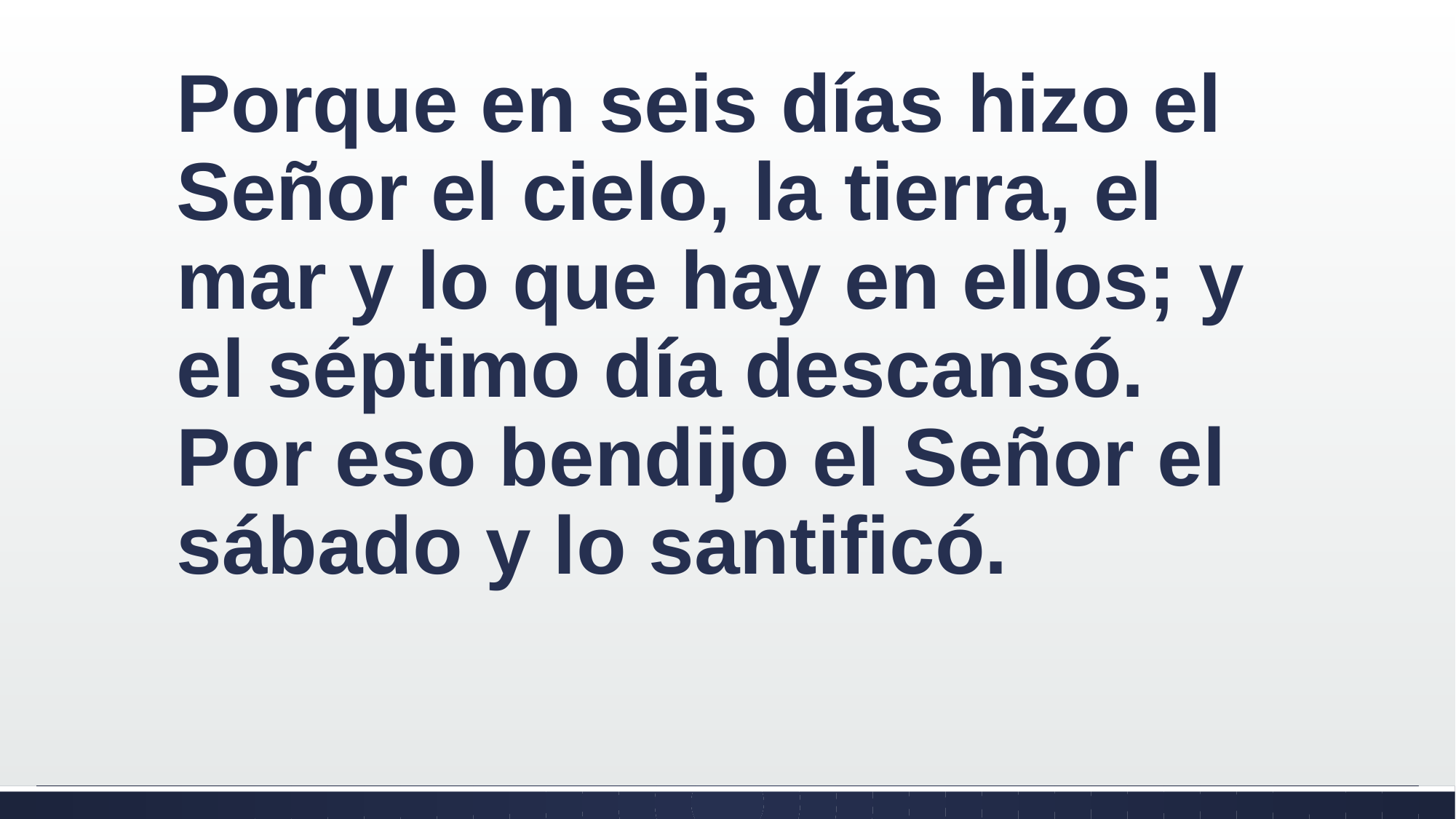

#
Porque en seis días hizo el Señor el cielo, la tierra, el mar y lo que hay en ellos; y el séptimo día descansó. Por eso bendijo el Señor el sábado y lo santificó.